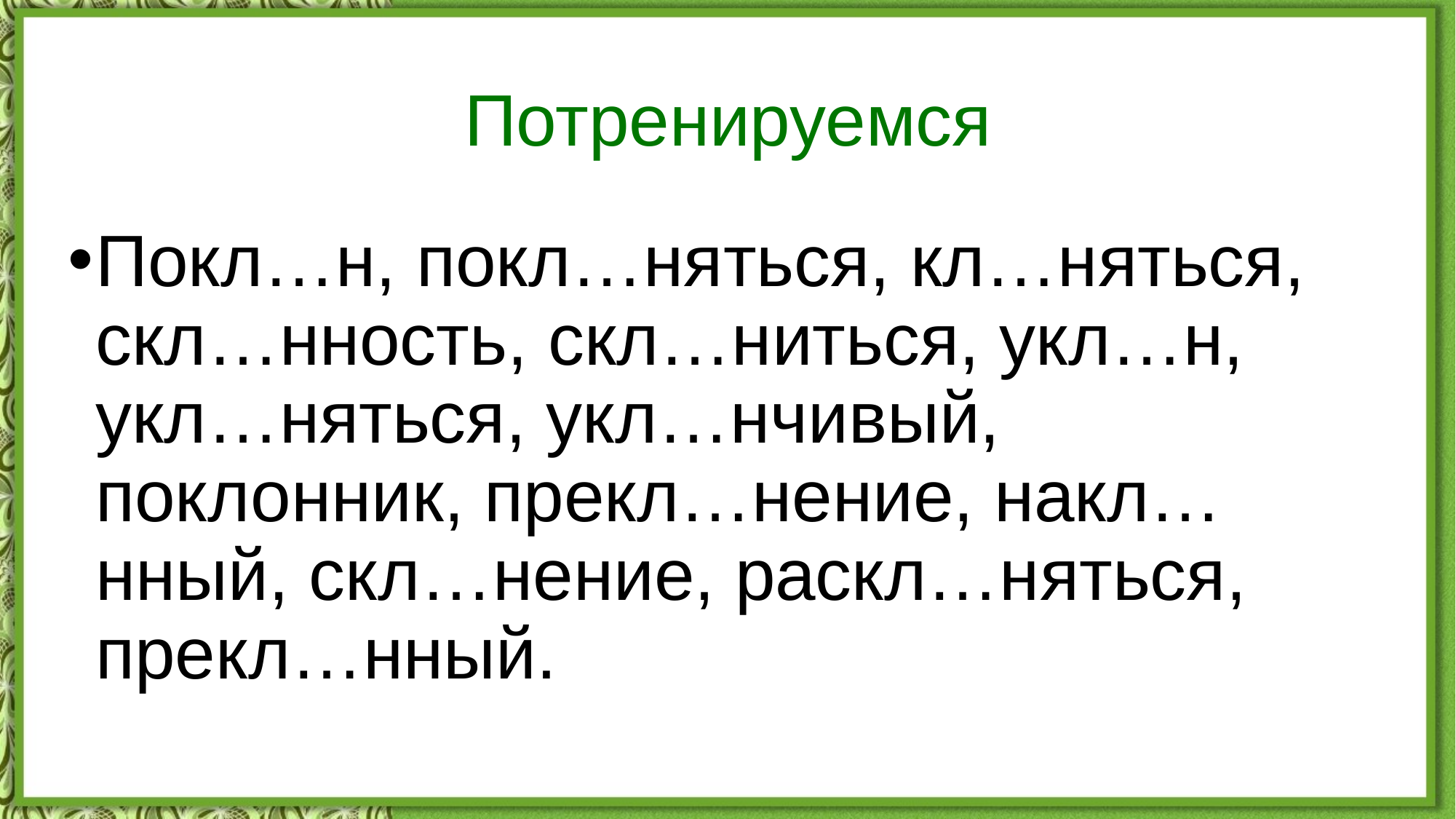

# Потренируемся
Покл…н, покл…няться, кл…няться, скл…нность, скл…ниться, укл…н, укл…няться, укл…нчивый, поклонник, прекл…нение, накл…нный, скл…нение, раскл…няться, прекл…нный.